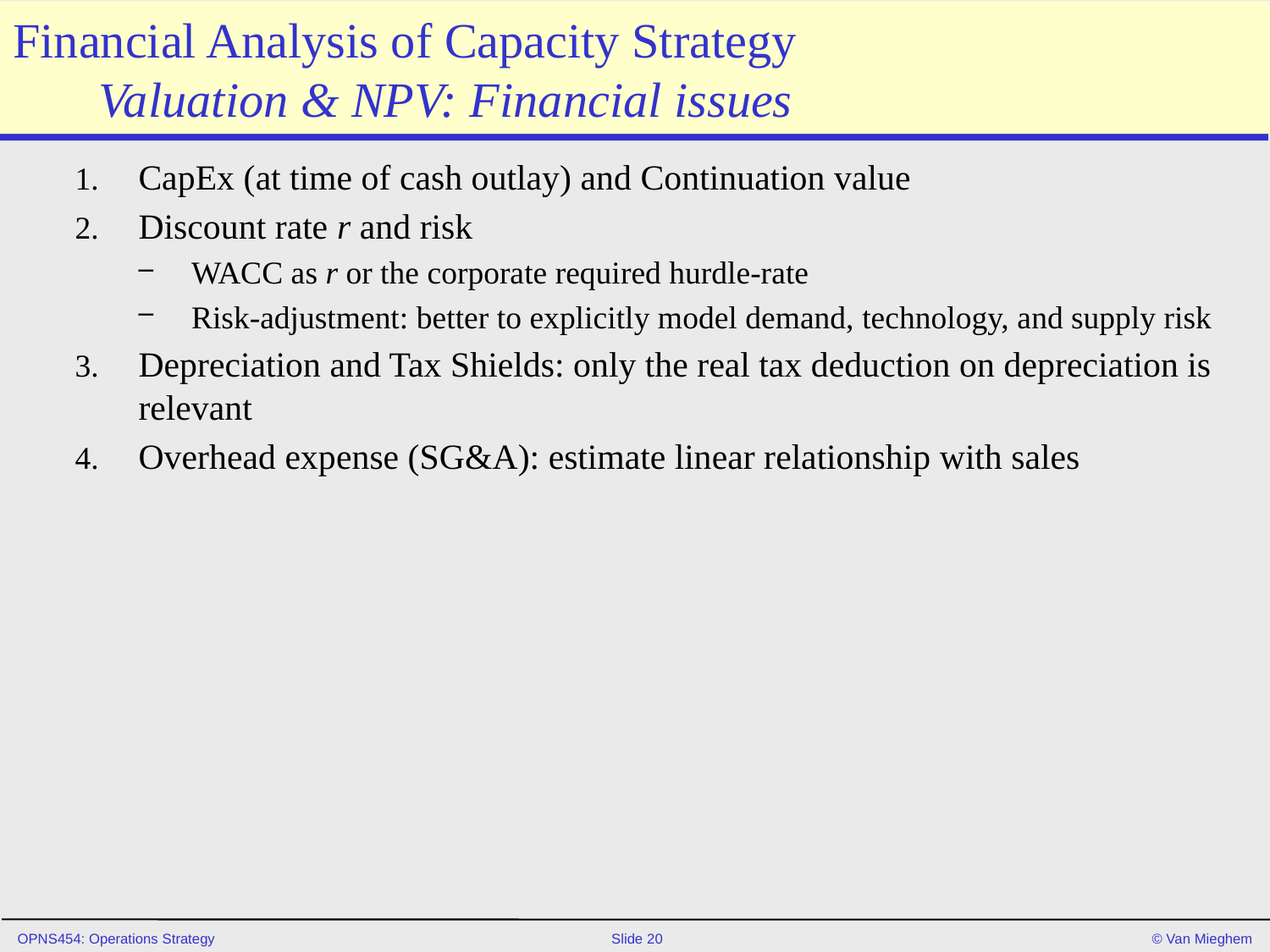

# Financial Analysis of Capacity Strategy Valuation & NPV: Financial issues
CapEx (at time of cash outlay) and Continuation value
Discount rate r and risk
WACC as r or the corporate required hurdle-rate
Risk-adjustment: better to explicitly model demand, technology, and supply risk
Depreciation and Tax Shields: only the real tax deduction on depreciation is relevant
Overhead expense (SG&A): estimate linear relationship with sales